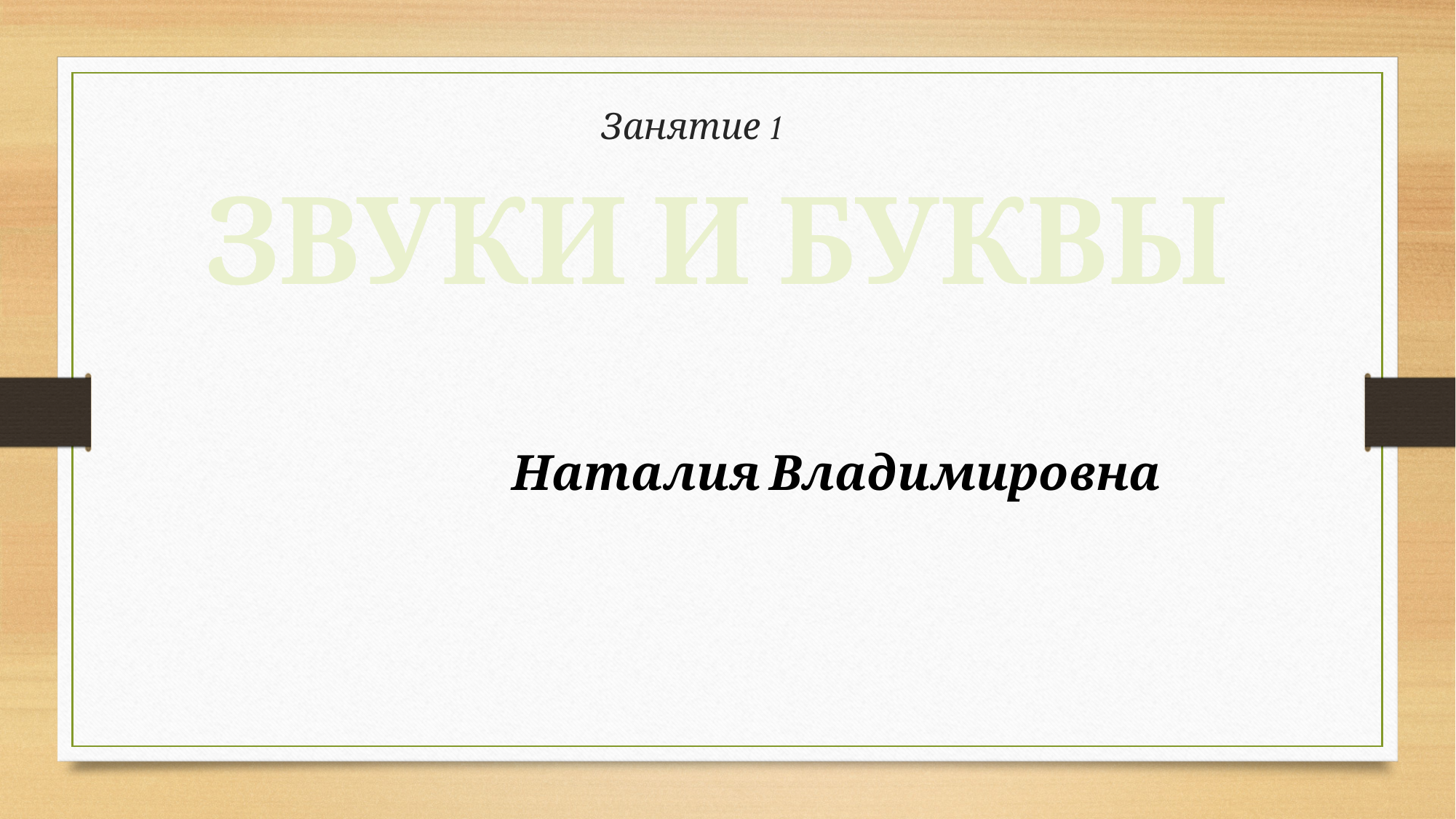

Занятие 1
ЗВУКИ И БУКВЫ
		Наталия Владимировна